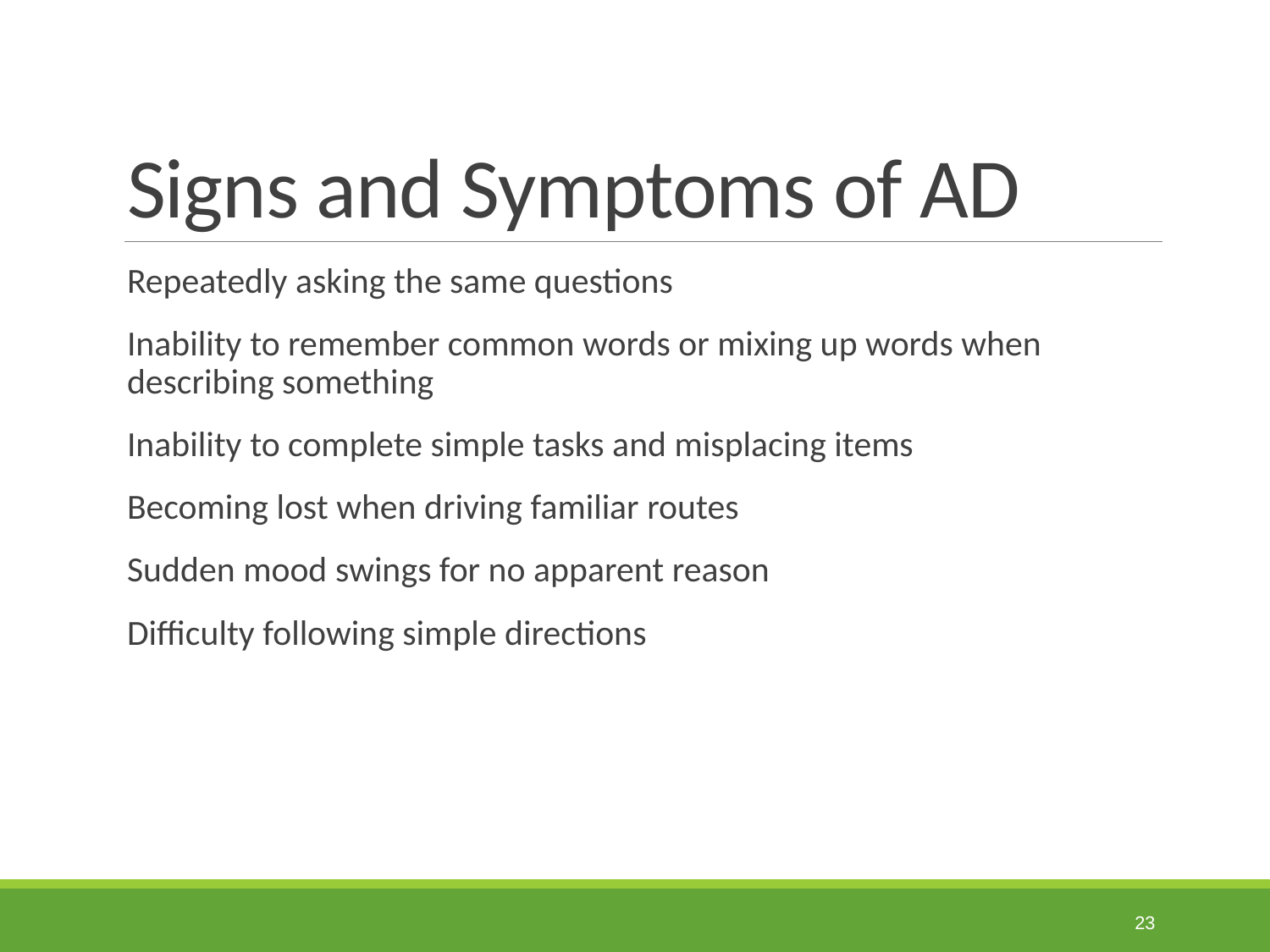

# Signs and Symptoms of AD
Repeatedly asking the same questions
Inability to remember common words or mixing up words when describing something
Inability to complete simple tasks and misplacing items
Becoming lost when driving familiar routes
Sudden mood swings for no apparent reason
Difficulty following simple directions
 23